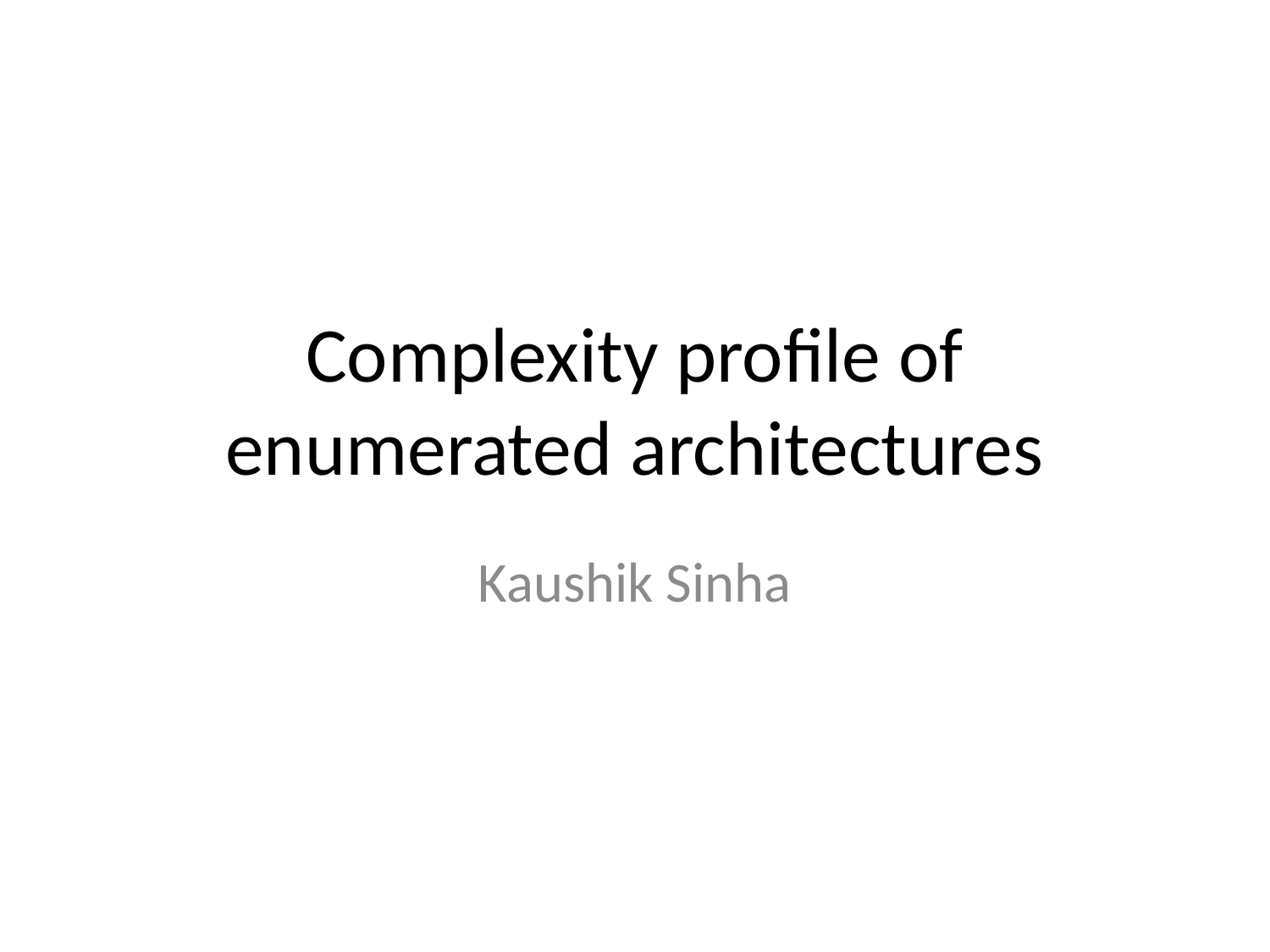

# Complexity profile of enumerated architectures
Kaushik Sinha